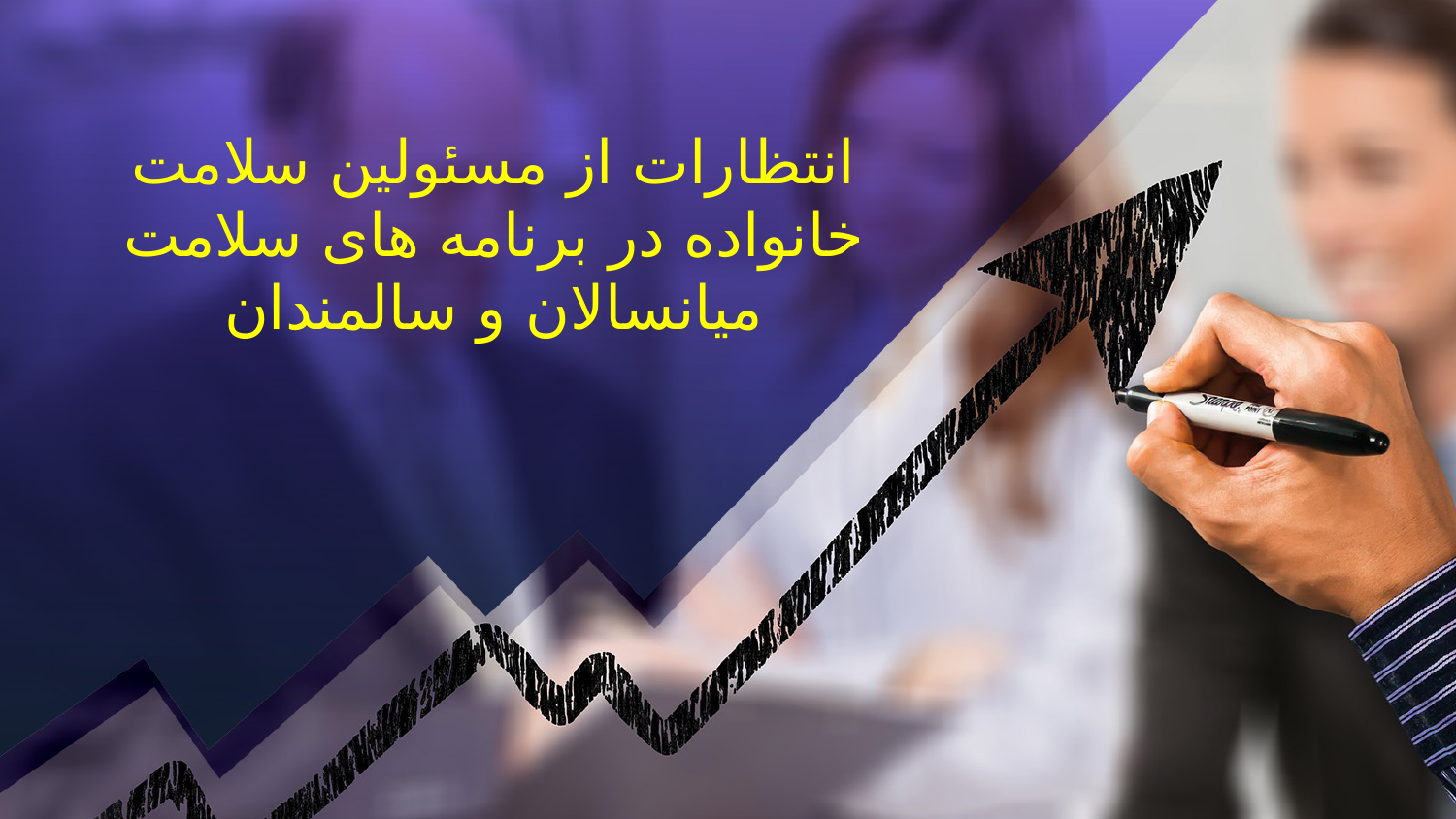

انتظارات از مسئولین سلامت خانواده در برنامه های سلامت میانسالان و سالمندان